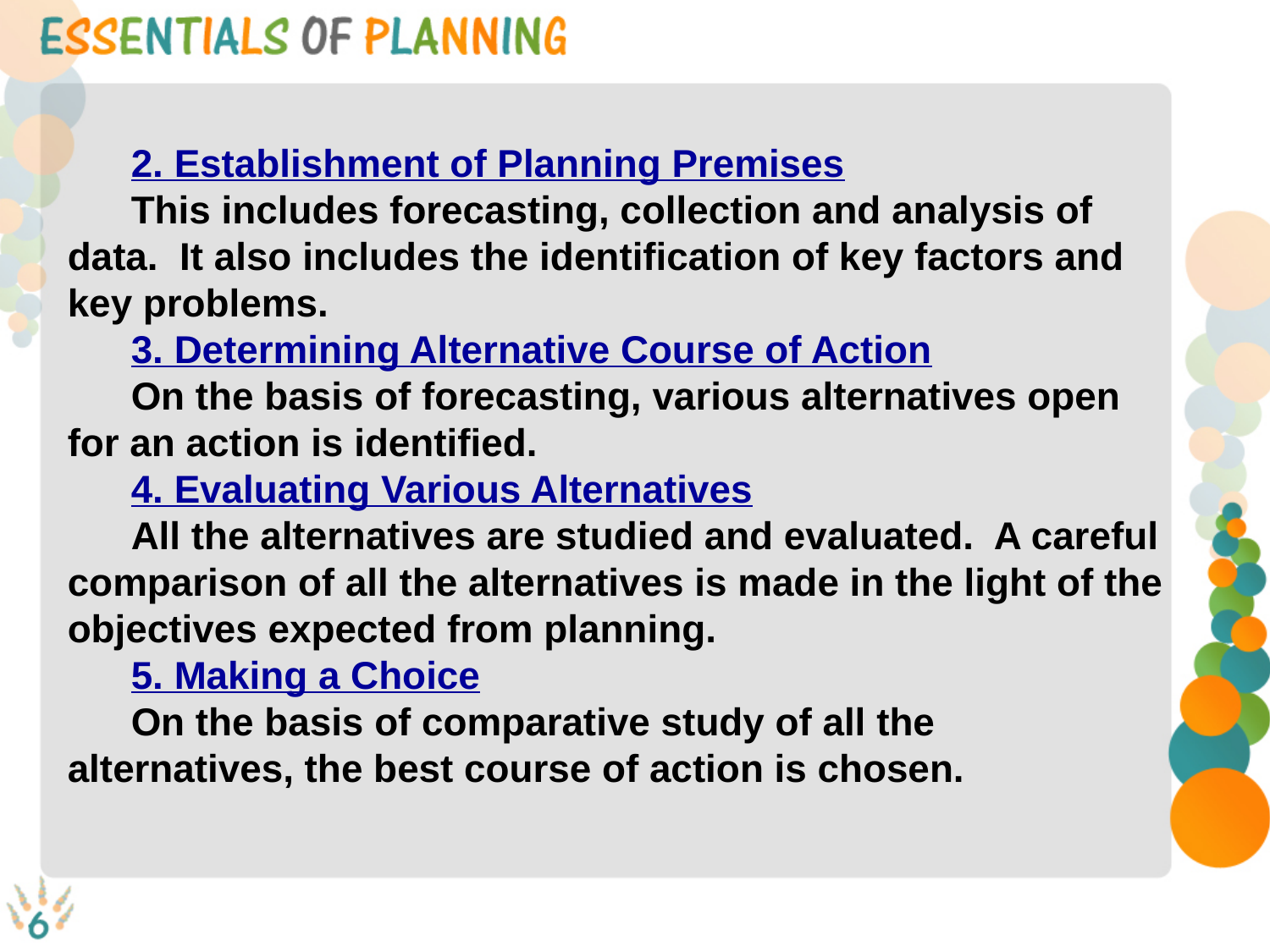

2. Establishment of Planning Premises
This includes forecasting, collection and analysis of data.  It also includes the identification of key factors and key problems.
3. Determining Alternative Course of Action
On the basis of forecasting, various alternatives open for an action is identified.
4. Evaluating Various Alternatives
All the alternatives are studied and evaluated.  A careful comparison of all the alternatives is made in the light of the objectives expected from planning.
5. Making a Choice
On the basis of comparative study of all the alternatives, the best course of action is chosen.